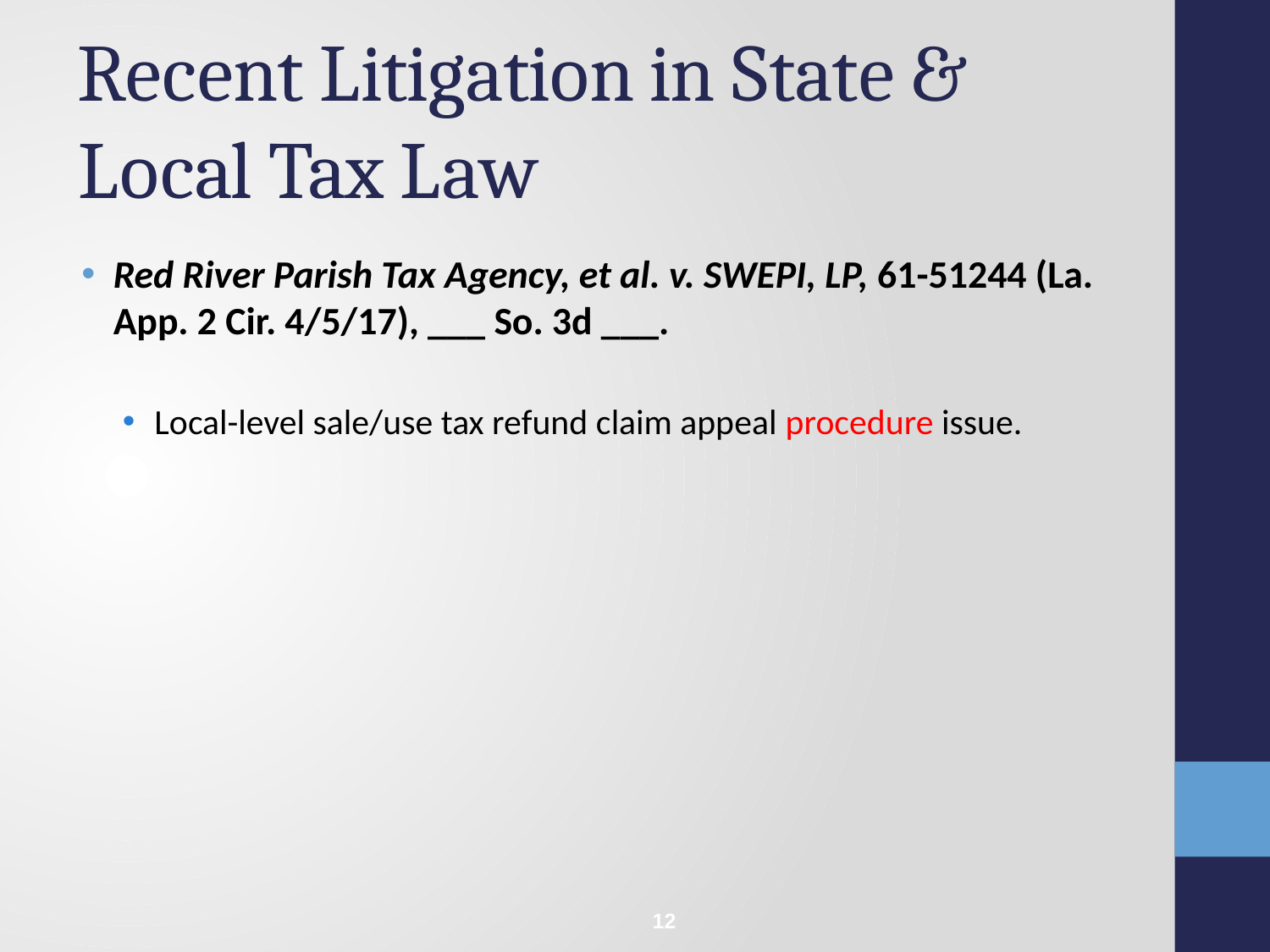

# Recent Litigation in State & Local Tax Law
Red River Parish Tax Agency, et al. v. SWEPI, LP, 61-51244 (La. App. 2 Cir. 4/5/17), ___ So. 3d ___.

Local-level sale/use tax refund claim appeal procedure issue.
12